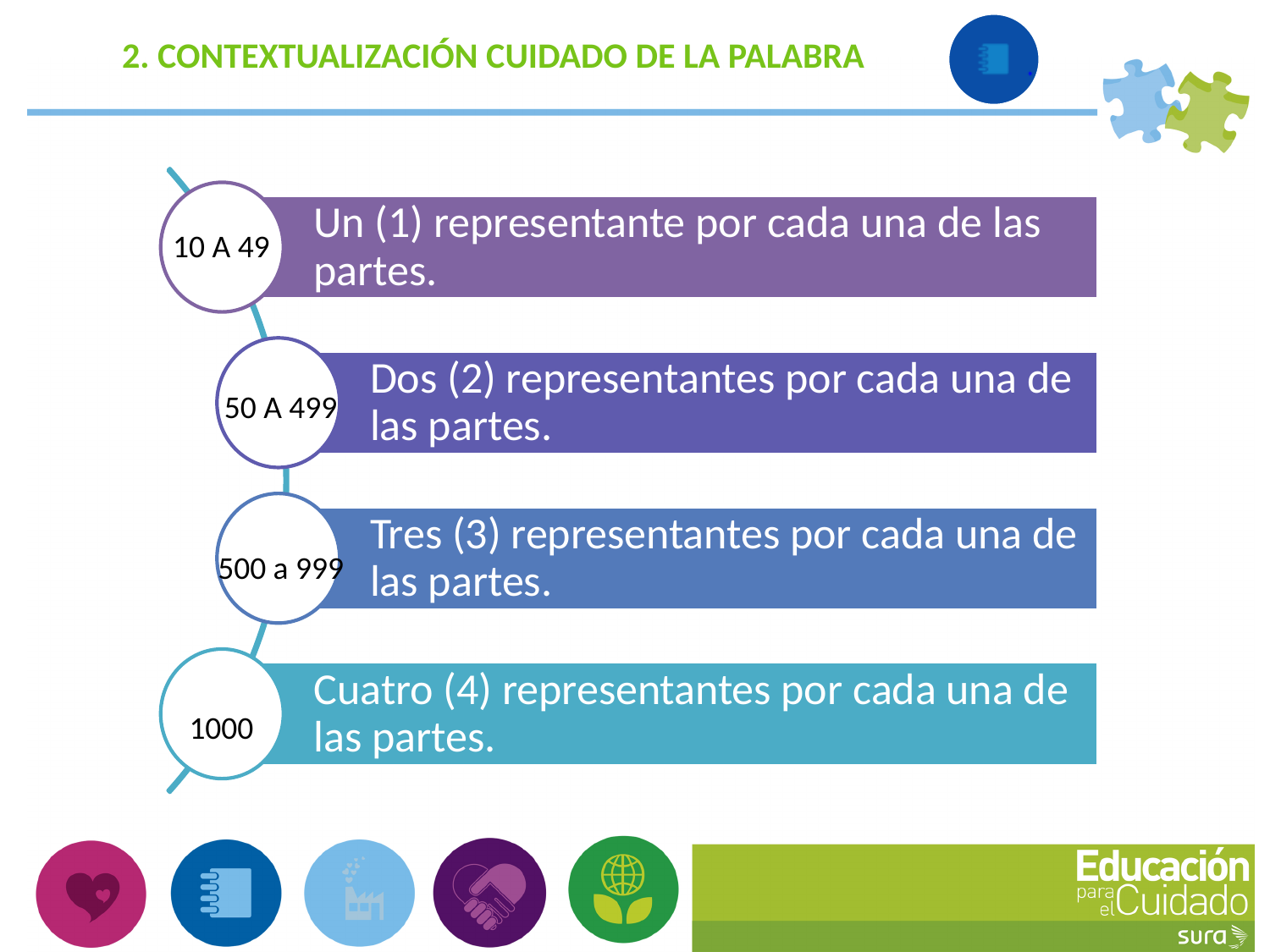

2. CONTEXTUALIZACIÓN CUIDADO DE LA PALABRA

Un (1) representante por cada una de las partes.
Dos (2) representantes por cada una de las partes.
Tres (3) representantes por cada una de las partes.
Cuatro (4) representantes por cada una de las partes.
10 A 49
50 A 499
500 a 999
1000